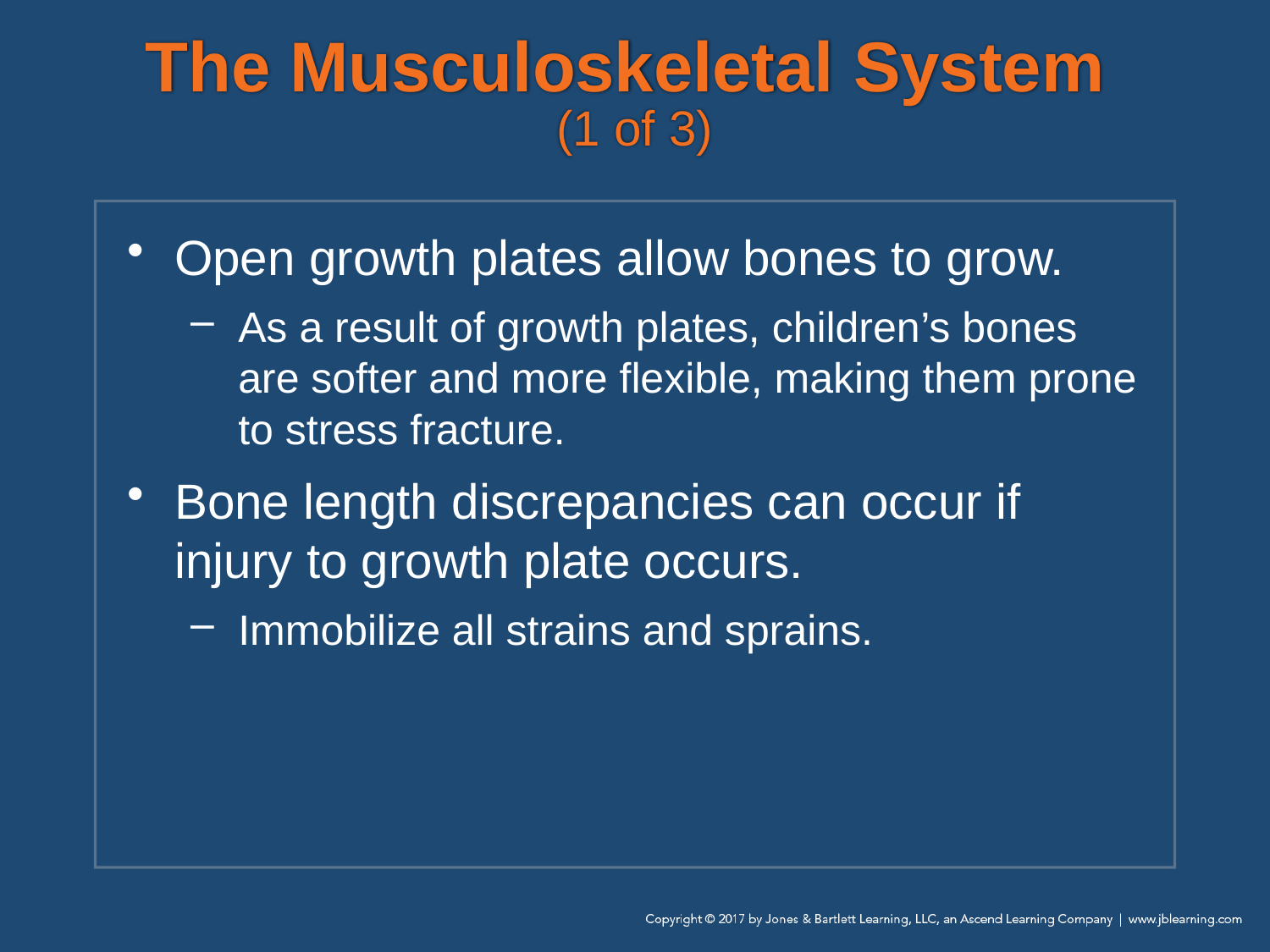

# The Musculoskeletal System (1 of 3)
Open growth plates allow bones to grow.
As a result of growth plates, children’s bones are softer and more flexible, making them prone to stress fracture.
Bone length discrepancies can occur if injury to growth plate occurs.
Immobilize all strains and sprains.